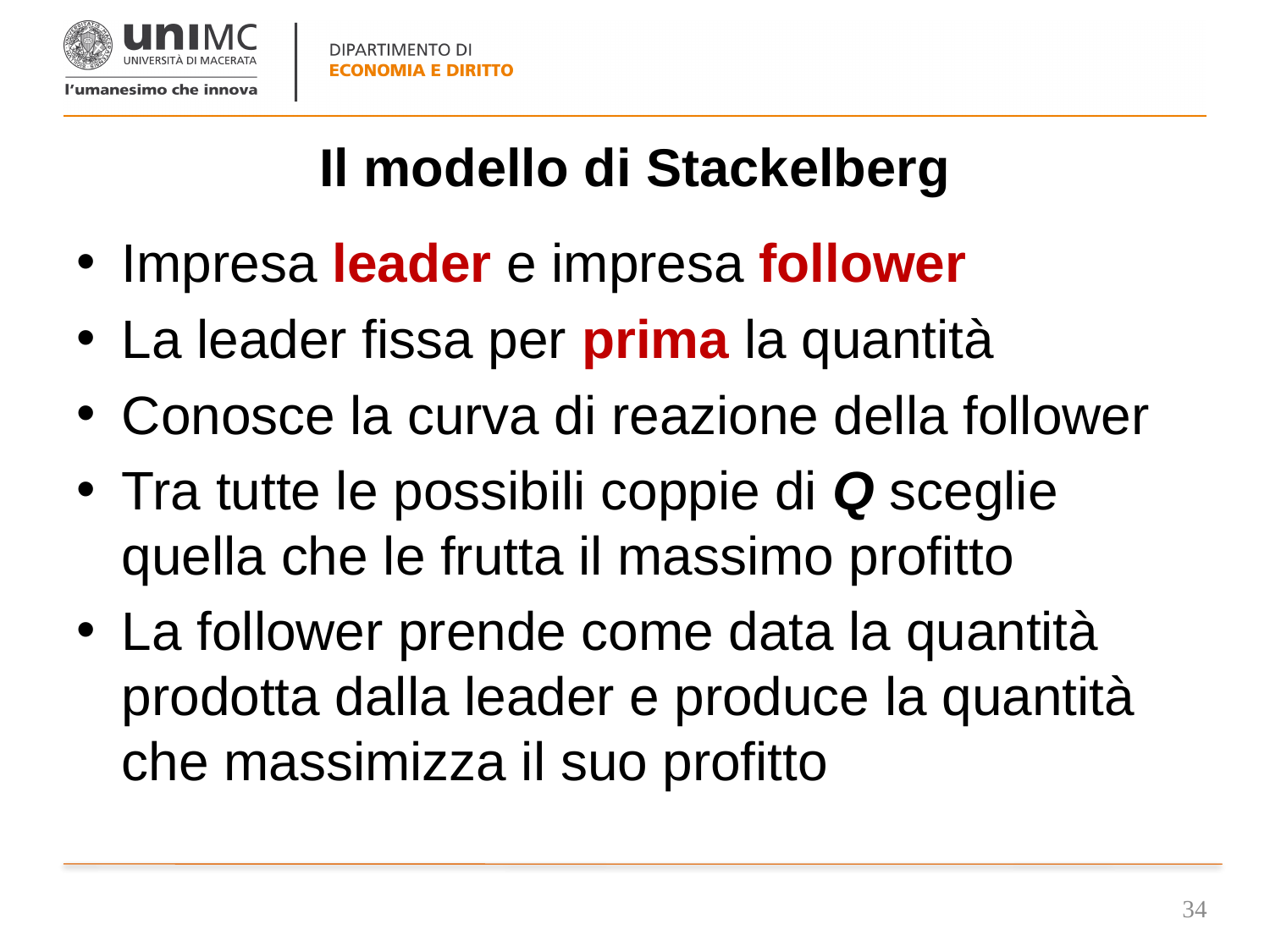

# Il modello di Stackelberg
Impresa leader e impresa follower
La leader fissa per prima la quantità
Conosce la curva di reazione della follower
Tra tutte le possibili coppie di Q sceglie quella che le frutta il massimo profitto
La follower prende come data la quantità prodotta dalla leader e produce la quantità che massimizza il suo profitto
34